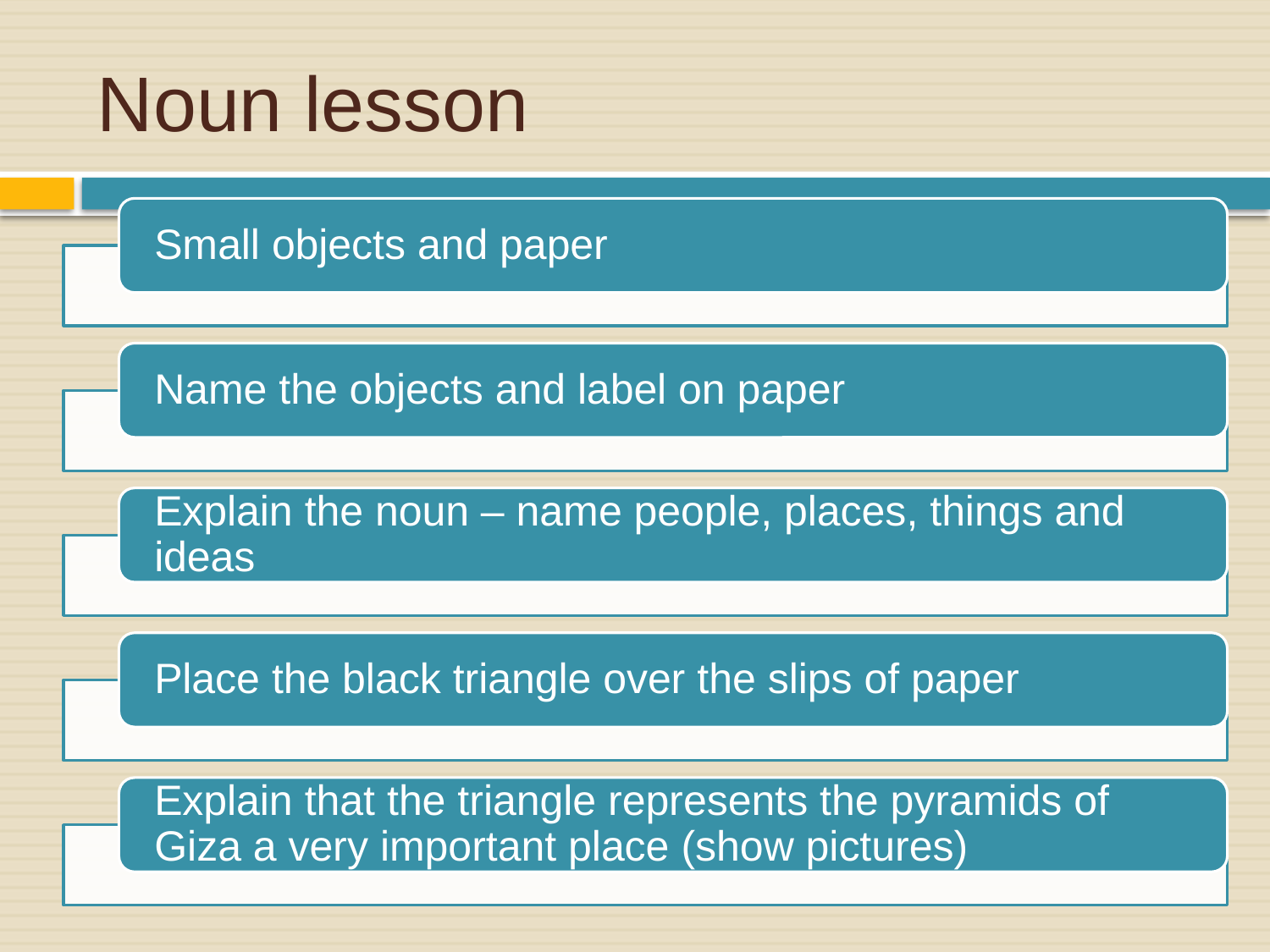

# Noun lesson
Small objects and paper
Name the objects and label on paper
Explain the noun – name people, places, things and ideas
Place the black triangle over the slips of paper
Explain that the triangle represents the pyramids of Giza a very important place (show pictures)